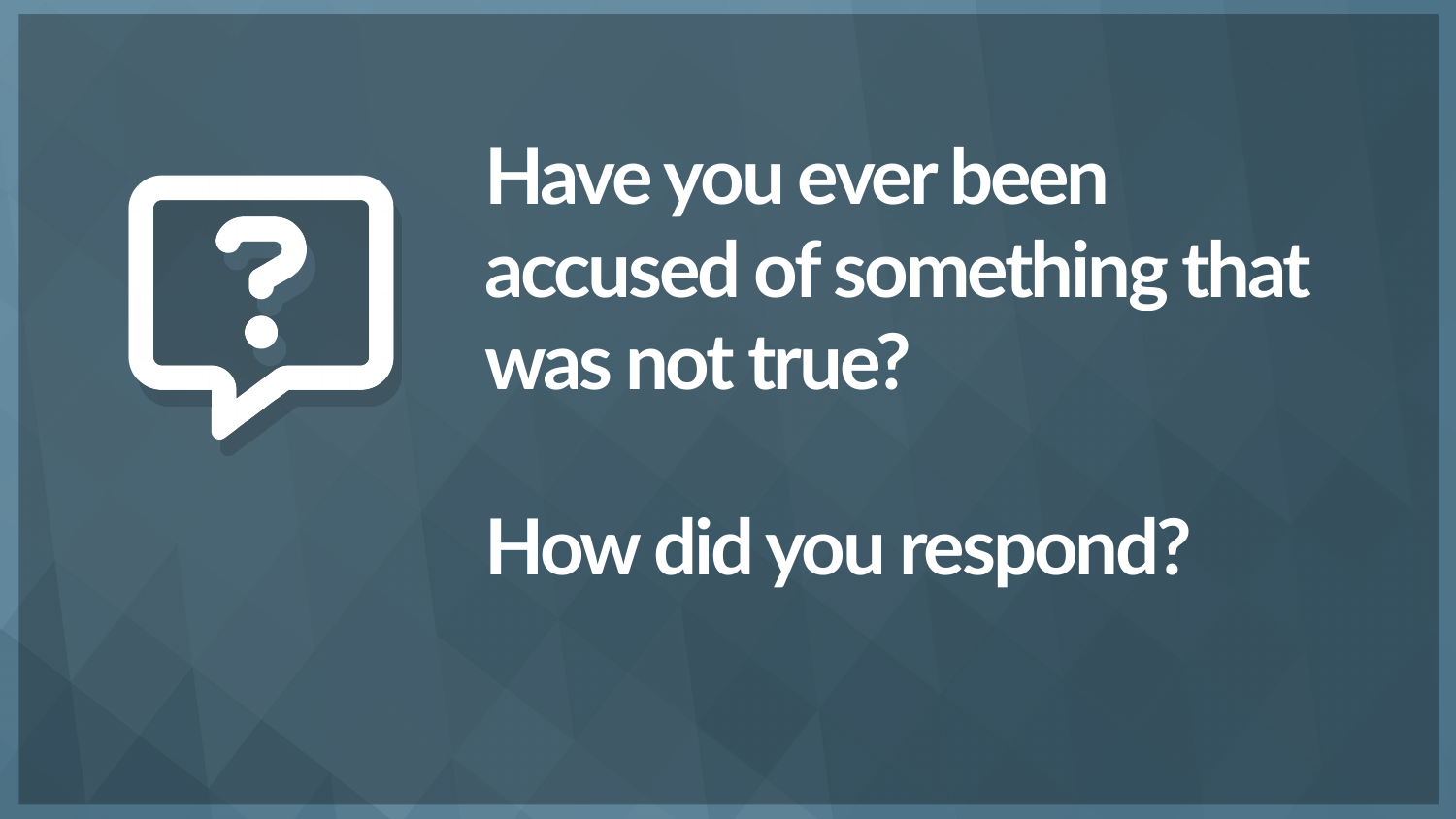

# Have you ever been accused of something that was not true? How did you respond?